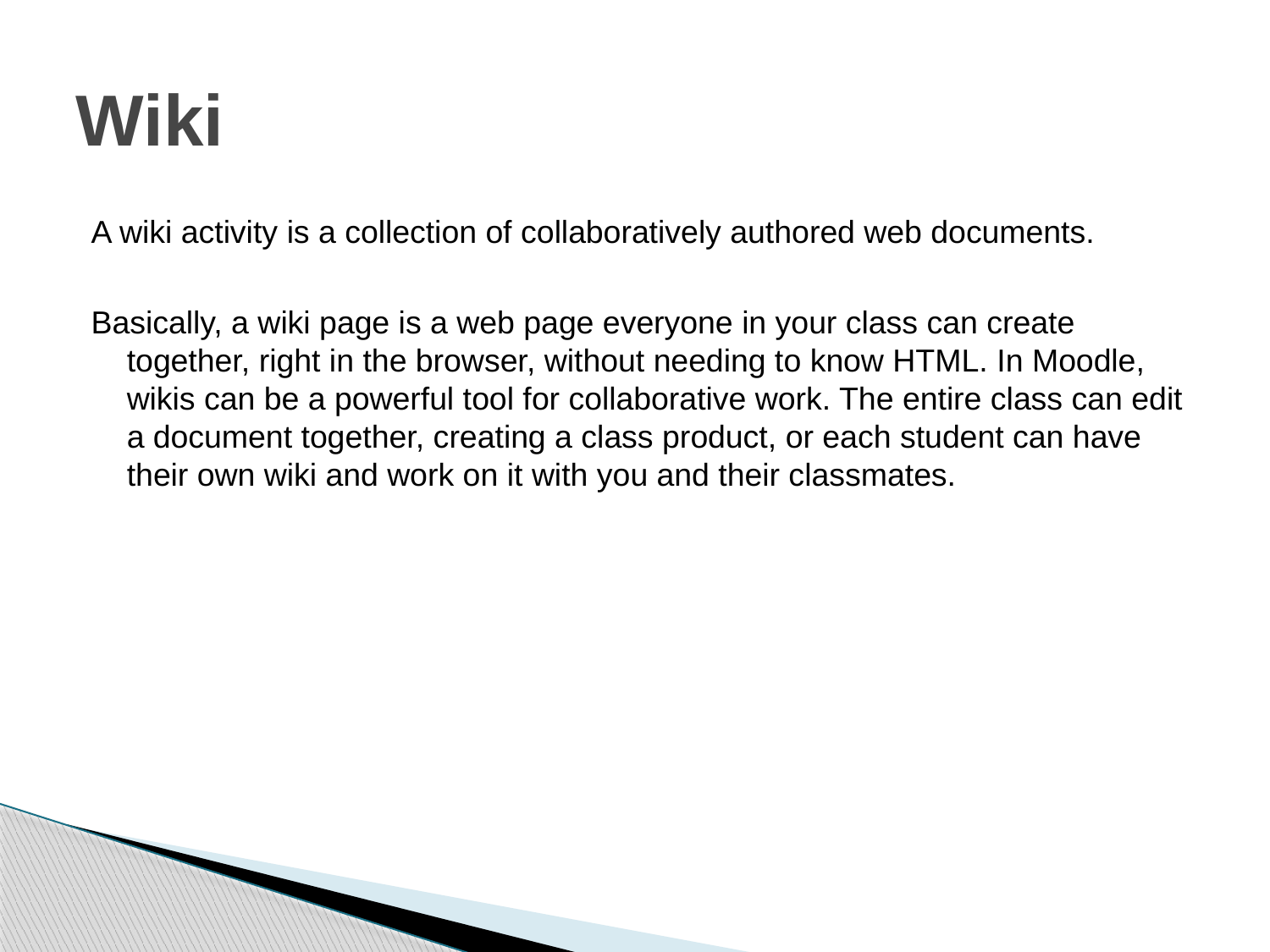

# Wiki
A wiki activity is a collection of collaboratively authored web documents.

Basically, a wiki page is a web page everyone in your class can create together, right in the browser, without needing to know HTML. In Moodle, wikis can be a powerful tool for collaborative work. The entire class can edit a document together, creating a class product, or each student can have their own wiki and work on it with you and their classmates.